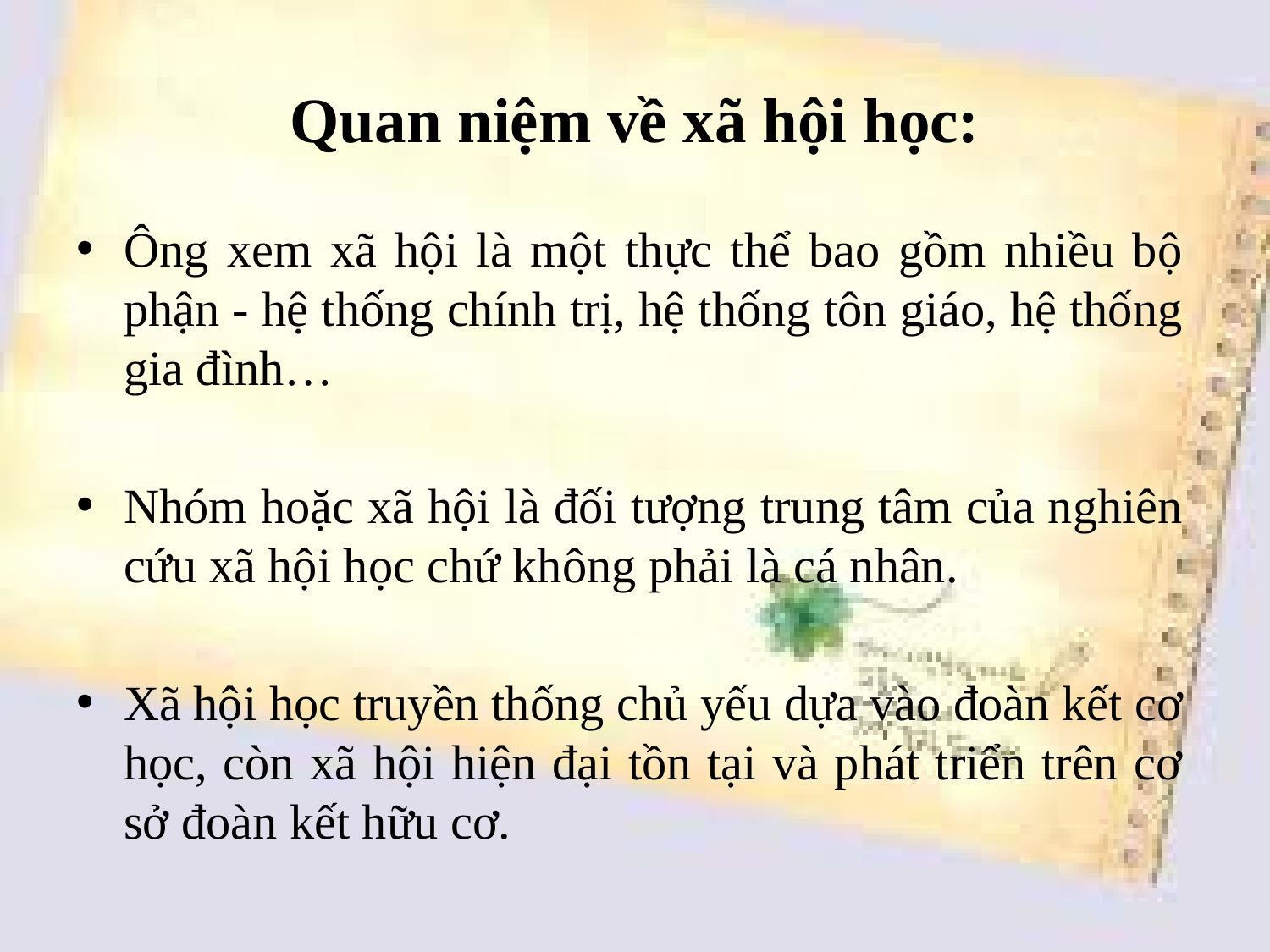

# Quan niệm về xã hội học:
Ông xem xã hội là một thực thể bao gồm nhiều bộ phận - hệ thống chính trị, hệ thống tôn giáo, hệ thống gia đình…

Nhóm hoặc xã hội là đối tượng trung tâm của nghiên cứu xã hội học chứ không phải là cá nhân.

Xã hội học truyền thống chủ yếu dựa vào đoàn kết cơ học, còn xã hội hiện đại tồn tại và phát triển trên cơ sở đoàn kết hữu cơ.